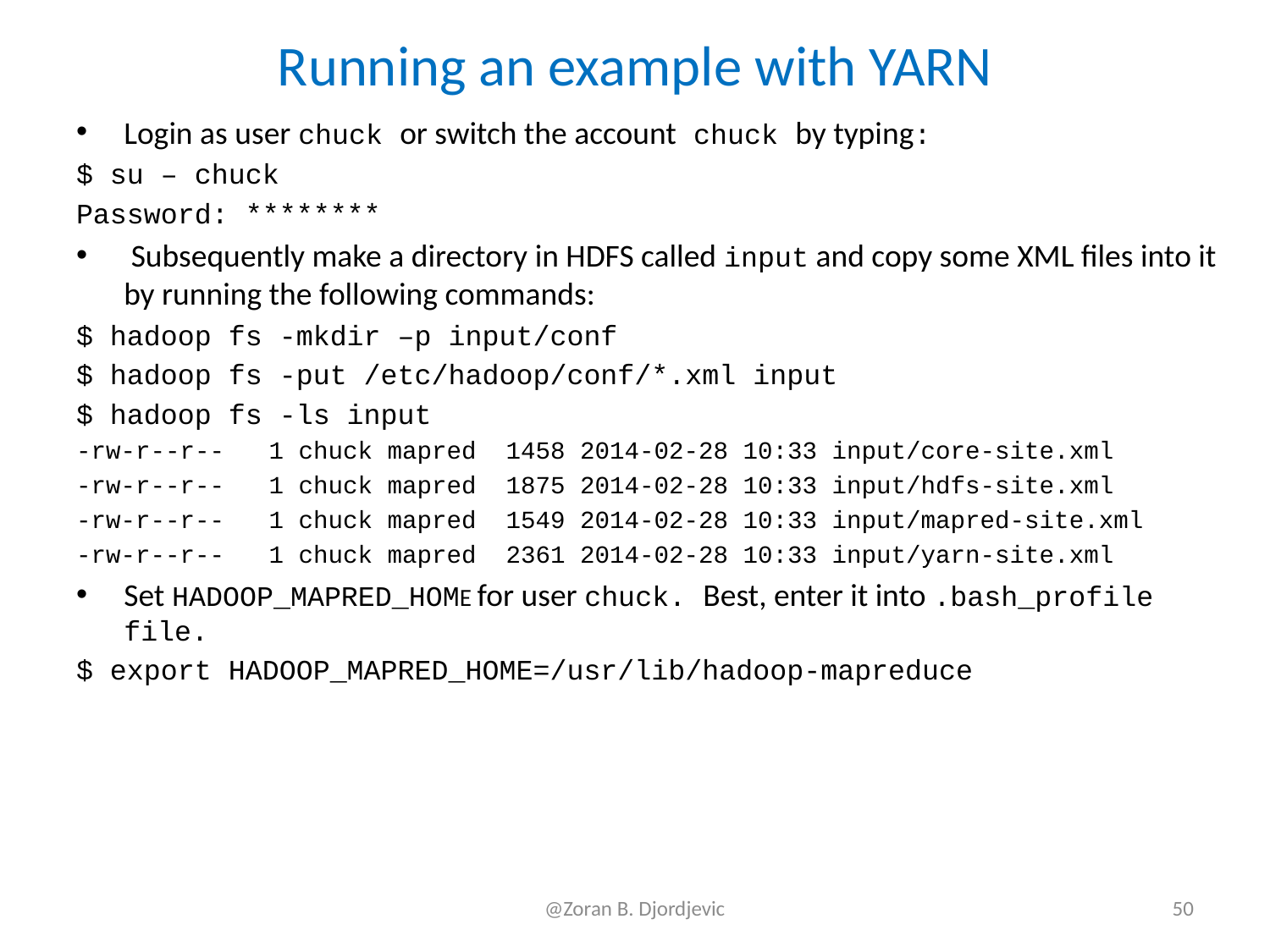

# Running an example with YARN
Login as user chuck or switch the account chuck by typing:
$ su – chuck
Password: ********
 Subsequently make a directory in HDFS called input and copy some XML files into it by running the following commands:
$ hadoop fs -mkdir –p input/conf
$ hadoop fs -put /etc/hadoop/conf/*.xml input
$ hadoop fs -ls input
-rw-r--r--   1 chuck mapred  1458 2014-02-28 10:33 input/core-site.xml
-rw-r--r--   1 chuck mapred  1875 2014-02-28 10:33 input/hdfs-site.xml
-rw-r--r--   1 chuck mapred  1549 2014-02-28 10:33 input/mapred-site.xml
-rw-r--r--   1 chuck mapred  2361 2014-02-28 10:33 input/yarn-site.xml
Set HADOOP_MAPRED_HOME for user chuck. Best, enter it into .bash_profile file.
$ export HADOOP_MAPRED_HOME=/usr/lib/hadoop-mapreduce

@Zoran B. Djordjevic
50